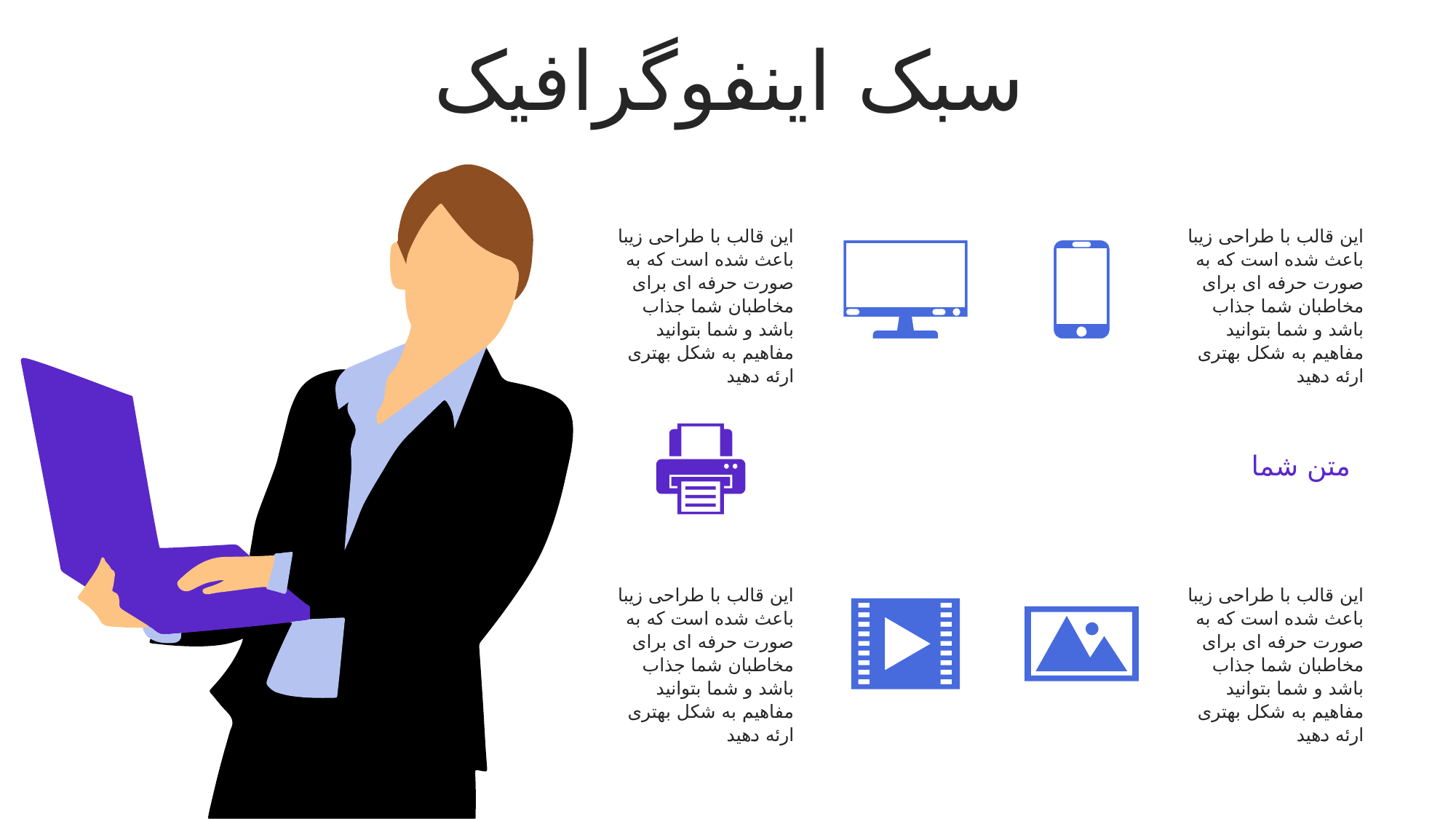

سبک اینفوگرافیک

این قالب با طراحی زیبا باعث شده است که به صورت حرفه ای برای مخاطبان شما جذاب باشد و شما بتوانید مفاهیم به شکل بهتری ارئه دهید
این قالب با طراحی زیبا باعث شده است که به صورت حرفه ای برای مخاطبان شما جذاب باشد و شما بتوانید مفاهیم به شکل بهتری ارئه دهید

متن شما
این قالب با طراحی زیبا باعث شده است که به صورت حرفه ای برای مخاطبان شما جذاب باشد و شما بتوانید مفاهیم به شکل بهتری ارئه دهید
این قالب با طراحی زیبا باعث شده است که به صورت حرفه ای برای مخاطبان شما جذاب باشد و شما بتوانید مفاهیم به شکل بهتری ارئه دهید